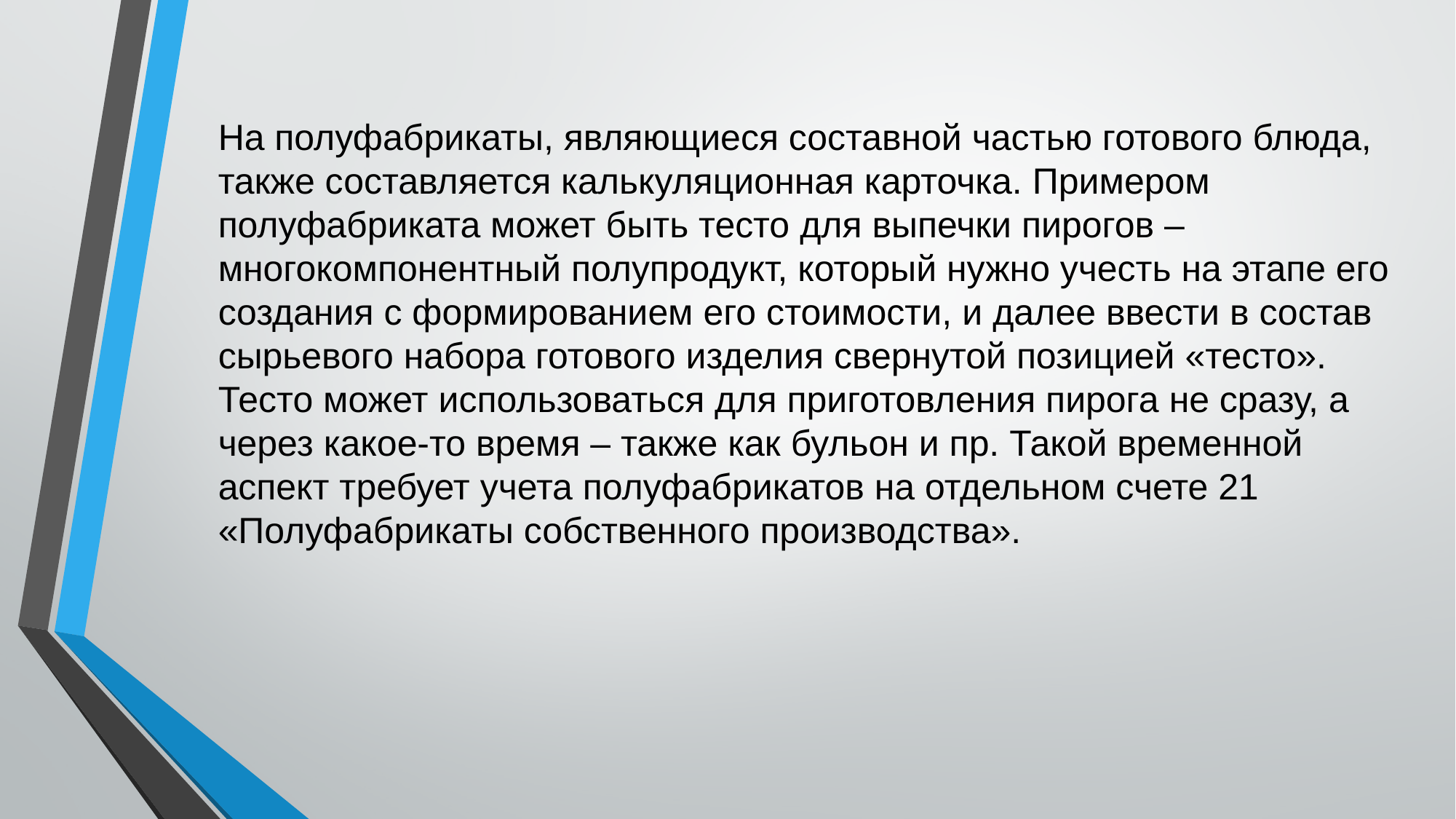

На полуфабрикаты, являющиеся составной частью готового блюда, также составляется калькуляционная карточка. Примером полуфабриката может быть тесто для выпечки пирогов – многокомпонентный полупродукт, который нужно учесть на этапе его создания с формированием его стоимости, и далее ввести в состав сырьевого набора готового изделия свернутой позицией «тесто». Тесто может использоваться для приготовления пирога не сразу, а через какое-то время – также как бульон и пр. Такой временной аспект требует учета полуфабрикатов на отдельном счете 21 «Полуфабрикаты собственного производства».